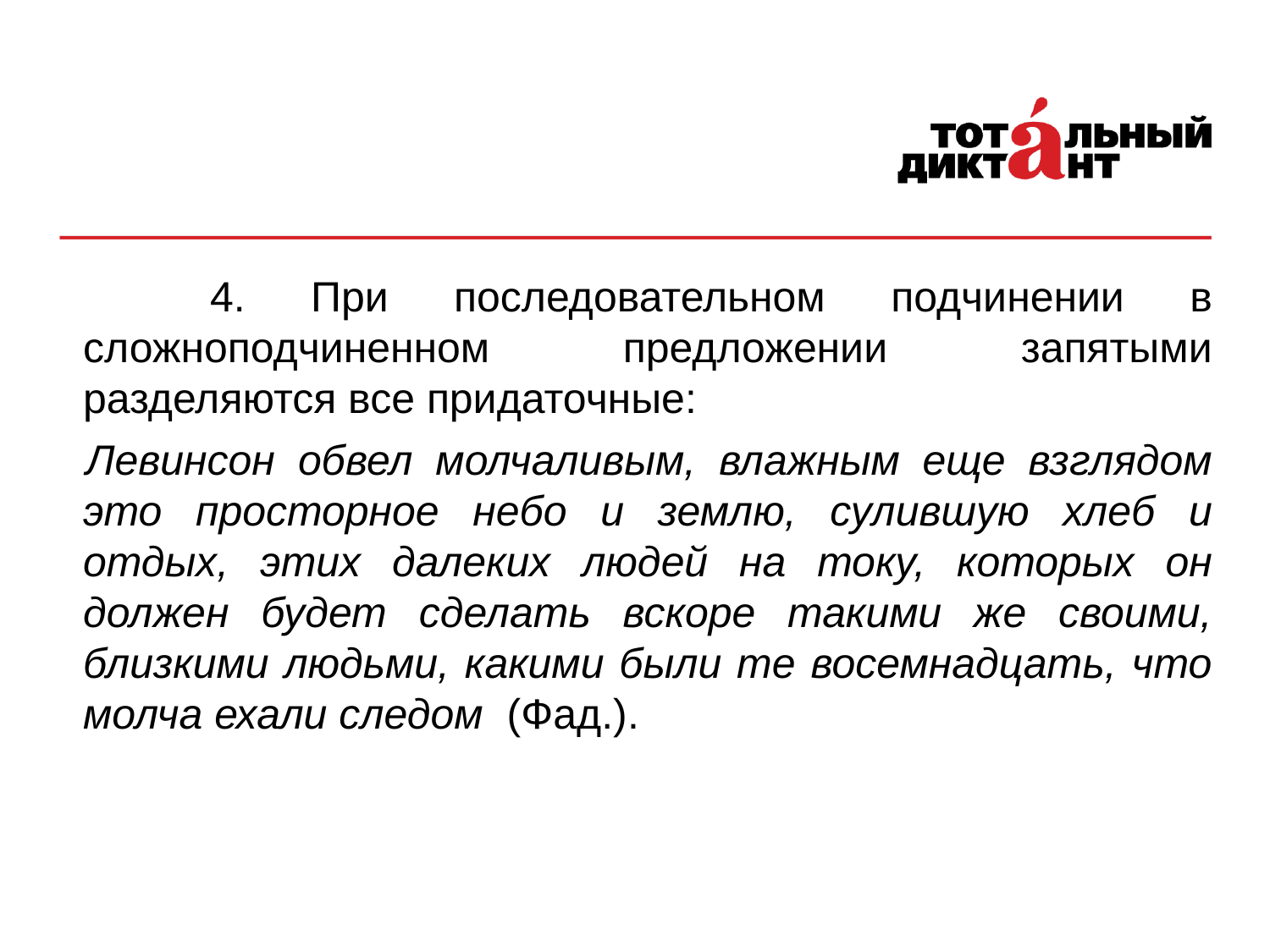

4. При последовательном подчинении в сложноподчиненном предложении запятыми разделяются все придаточные:
Левинсон обвел молчаливым, влажным еще взглядом это просторное небо и землю, сулившую хлеб и отдых, этих далеких людей на току, которых он должен будет сделать вскоре такими же своими, близкими людьми, какими были те восемнадцать, что молча ехали следом  (Фад.).